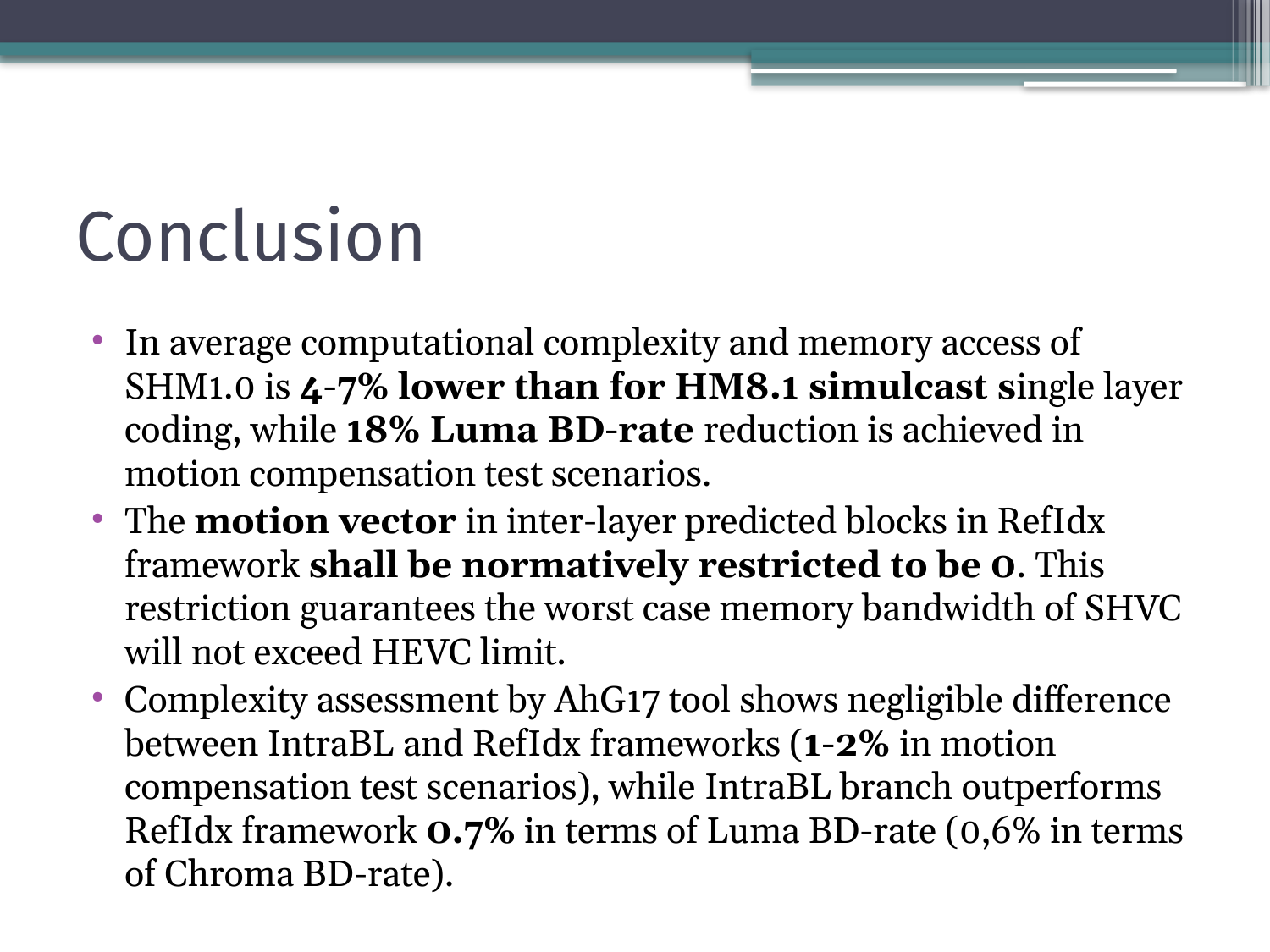

# Conclusion
In average computational complexity and memory access of SHM1.0 is 4-7% lower than for HM8.1 simulcast single layer coding, while 18% Luma BD-rate reduction is achieved in motion compensation test scenarios.
The motion vector in inter-layer predicted blocks in RefIdx framework shall be normatively restricted to be 0. This restriction guarantees the worst case memory bandwidth of SHVC will not exceed HEVC limit.
Complexity assessment by AhG17 tool shows negligible difference between IntraBL and RefIdx frameworks (1-2% in motion compensation test scenarios), while IntraBL branch outperforms RefIdx framework 0.7% in terms of Luma BD-rate (0,6% in terms of Chroma BD-rate).